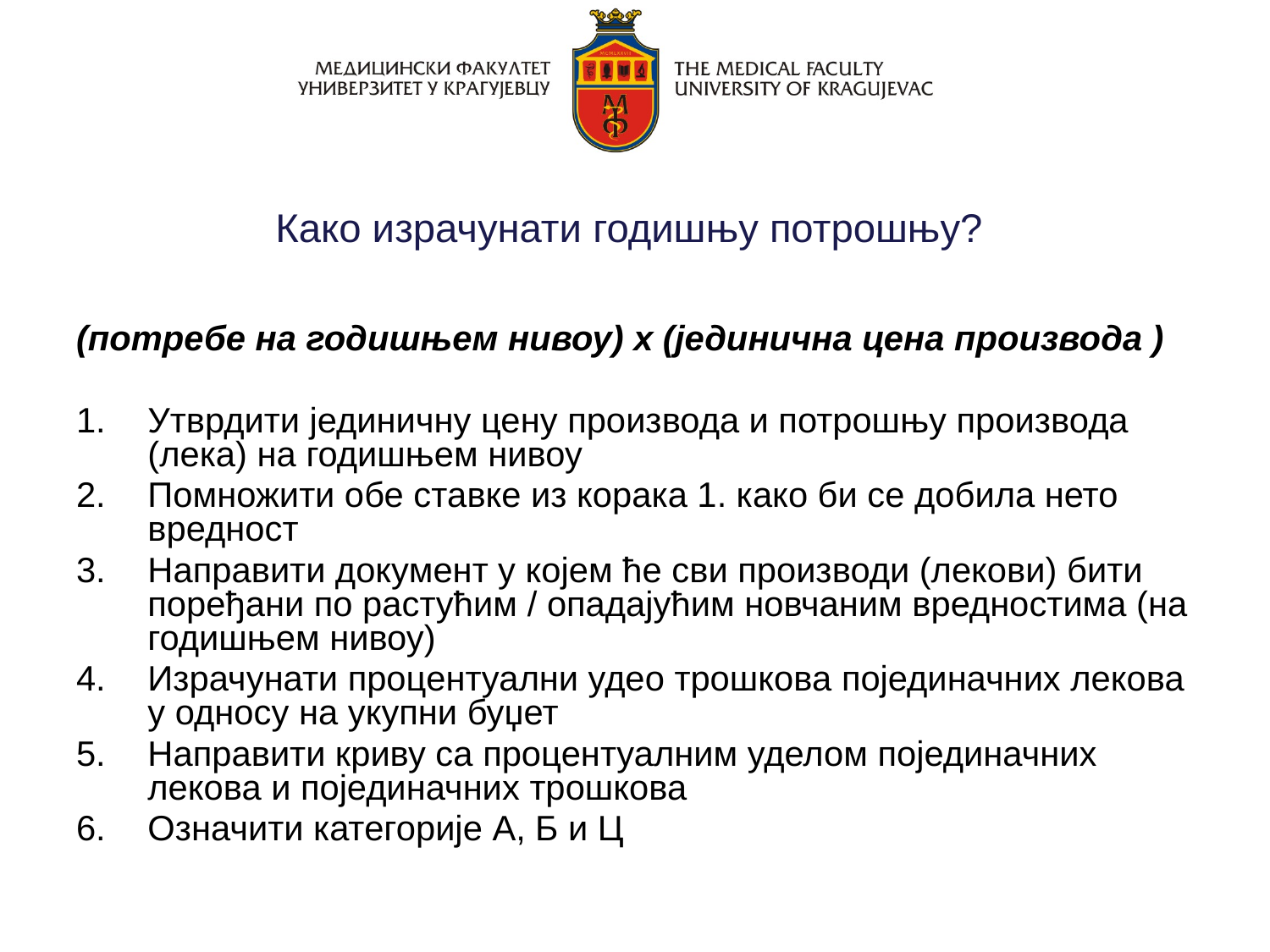

# Како израчунати годишњу потрошњу?
(потребе на годишњем нивоу) x (јединична цена производа )

Утврдити јединичну цену производа и потрошњу производа (лека) на годишњем нивоу
Помножити обе ставке из корака 1. како би се добила нето вредност
Направити документ у којем ће сви производи (лекови) бити поређани по растућим / опадајућим новчаним вредностима (на годишњем нивоу)
Израчунати процентуални удео трошкова појединачних лекова у односу на укупни буџет
Направити криву са процентуалним уделом појединачних лекова и појединачних трошкова
Означити категорије А, Б и Ц